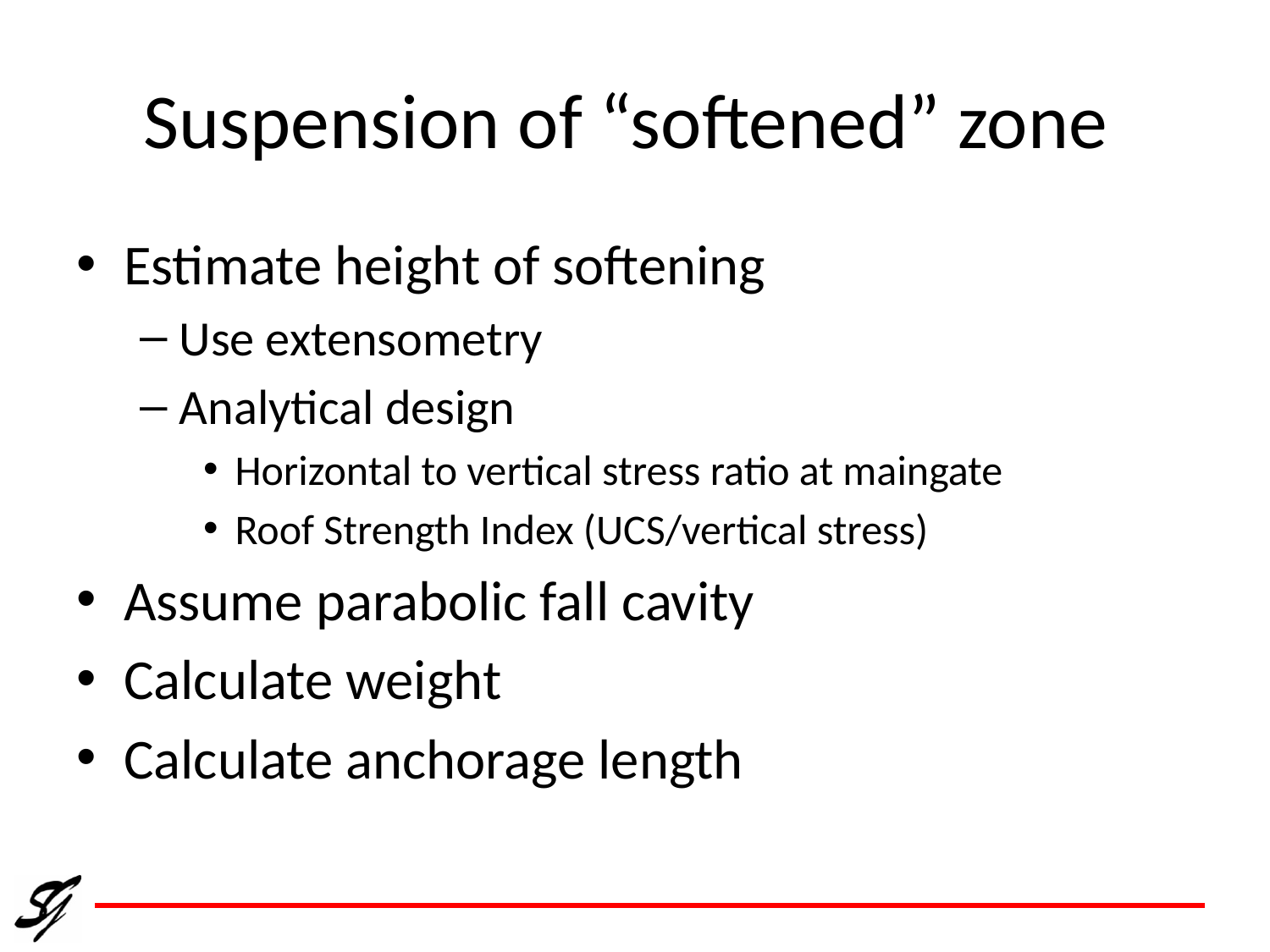

# Suspension of “softened” zone
Estimate height of softening
Use extensometry
Analytical design
Horizontal to vertical stress ratio at maingate
Roof Strength Index (UCS/vertical stress)
Assume parabolic fall cavity
Calculate weight
Calculate anchorage length